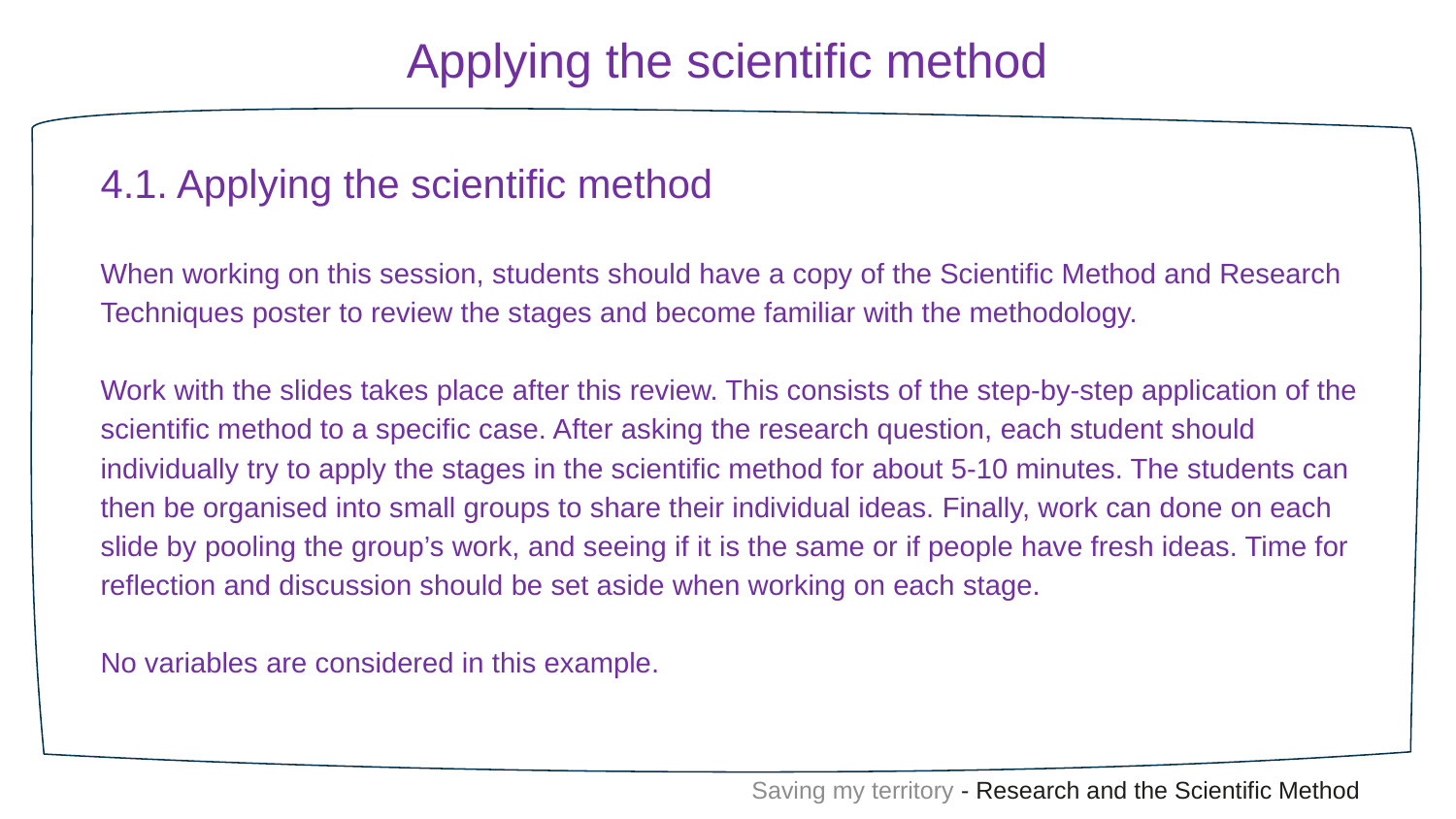

Applying the scientific method

4.1. Applying the scientific method

When working on this session, students should have a copy of the Scientific Method and Research Techniques poster to review the stages and become familiar with the methodology.

Work with the slides takes place after this review. This consists of the step-by-step application of the scientific method to a specific case. After asking the research question, each student should individually try to apply the stages in the scientific method for about 5-10 minutes. The students can then be organised into small groups to share their individual ideas. Finally, work can done on each slide by pooling the group’s work, and seeing if it is the same or if people have fresh ideas. Time for reflection and discussion should be set aside when working on each stage.

No variables are considered in this example.
Saving my territory - Research and the Scientific Method